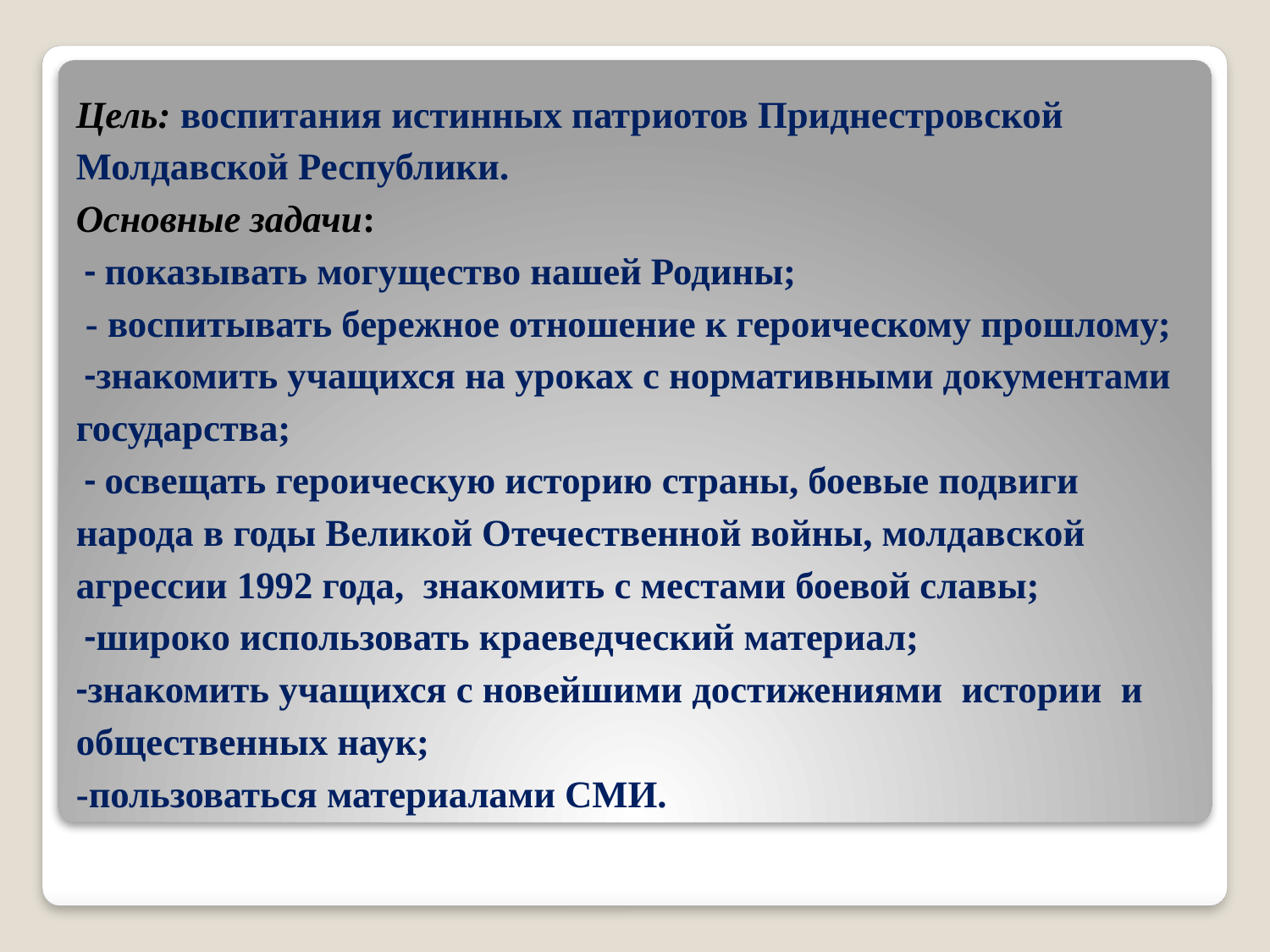

# Цель: воспитания истинных патриотов Приднестровской Молдавской Республики. Основные задачи: - показывать могущество нашей Родины;  - воспитывать бережное отношение к героическому прошлому;  -знакомить учащихся на уроках с нормативными документами государства; - освещать героическую историю страны, боевые подвиги народа в годы Великой Отечественной войны, молдавской агрессии 1992 года,  знакомить с местами боевой славы;  -широко использовать краеведческий материал;  -знакомить учащихся с новейшими достижениями  истории  и общественных наук; -пользоваться материалами СМИ.